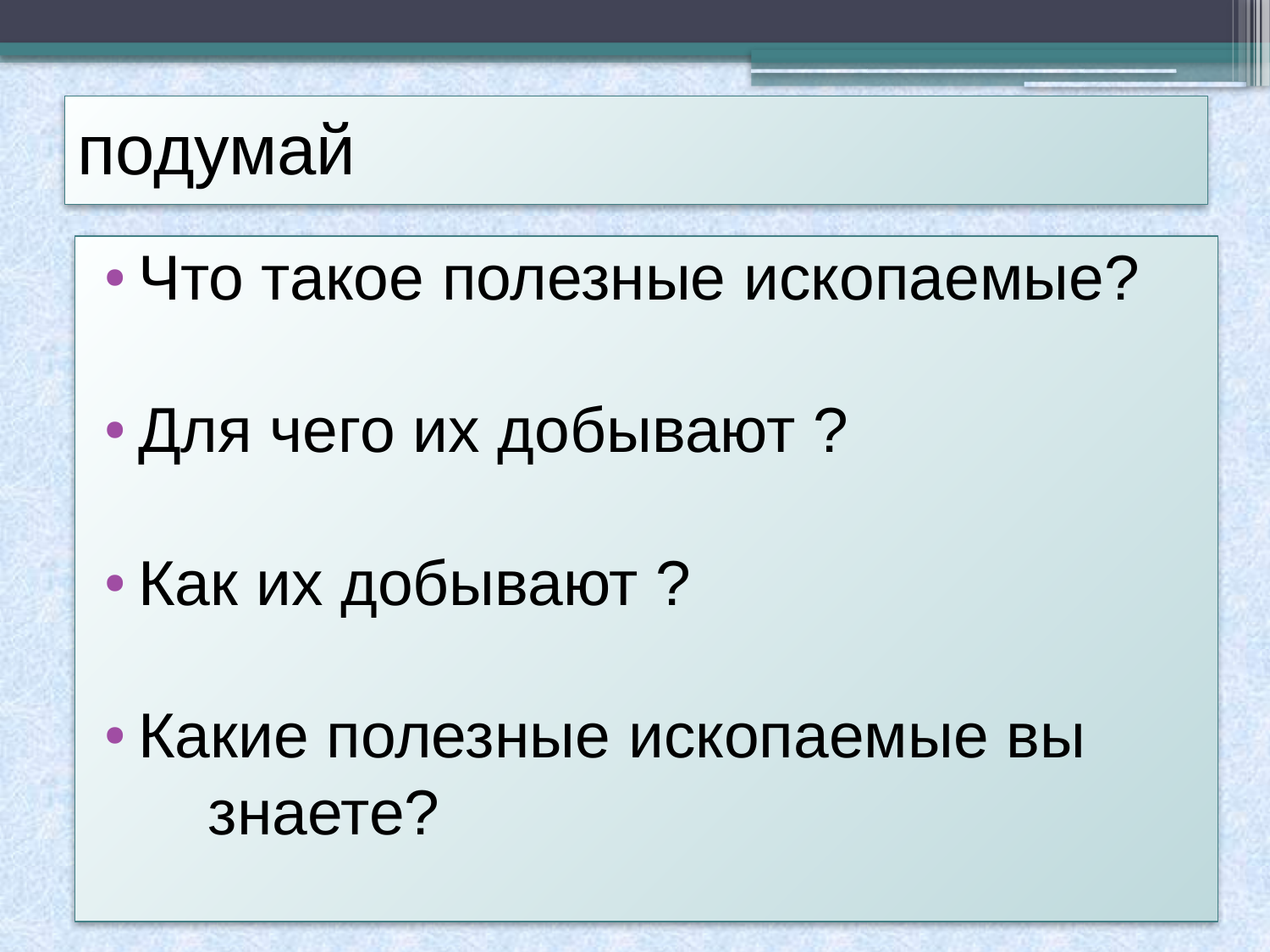

# подумай
Что такое полезные ископаемые?

Для чего их добывают ?

Как их добывают ?

Какие полезные ископаемые вы
      знаете?